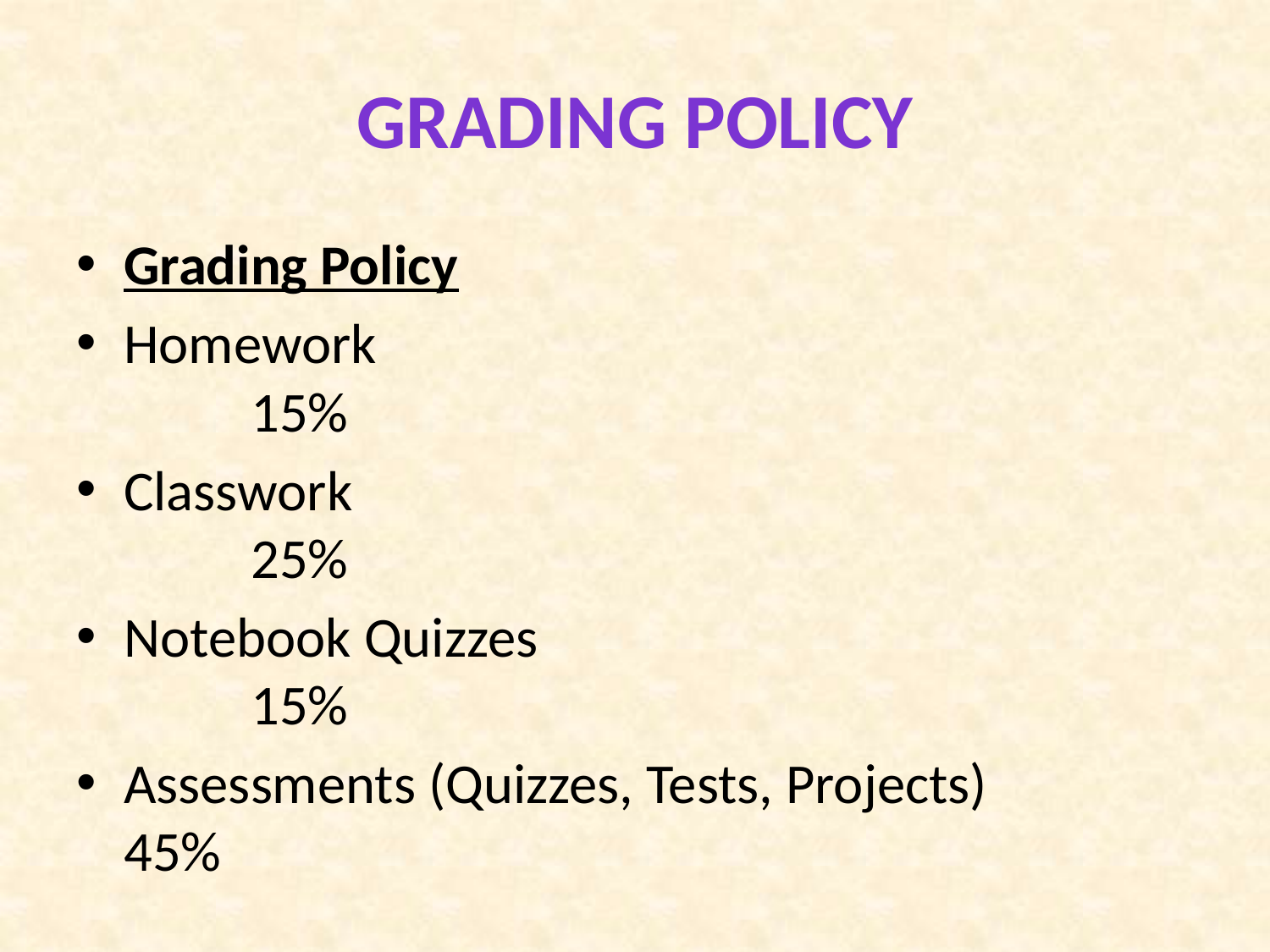

# Grading Policy
Grading Policy
Homework					                                   15%
Classwork					                                   25%
Notebook Quizzes				                         15%
Assessments (Quizzes, Tests, Projects)		45%